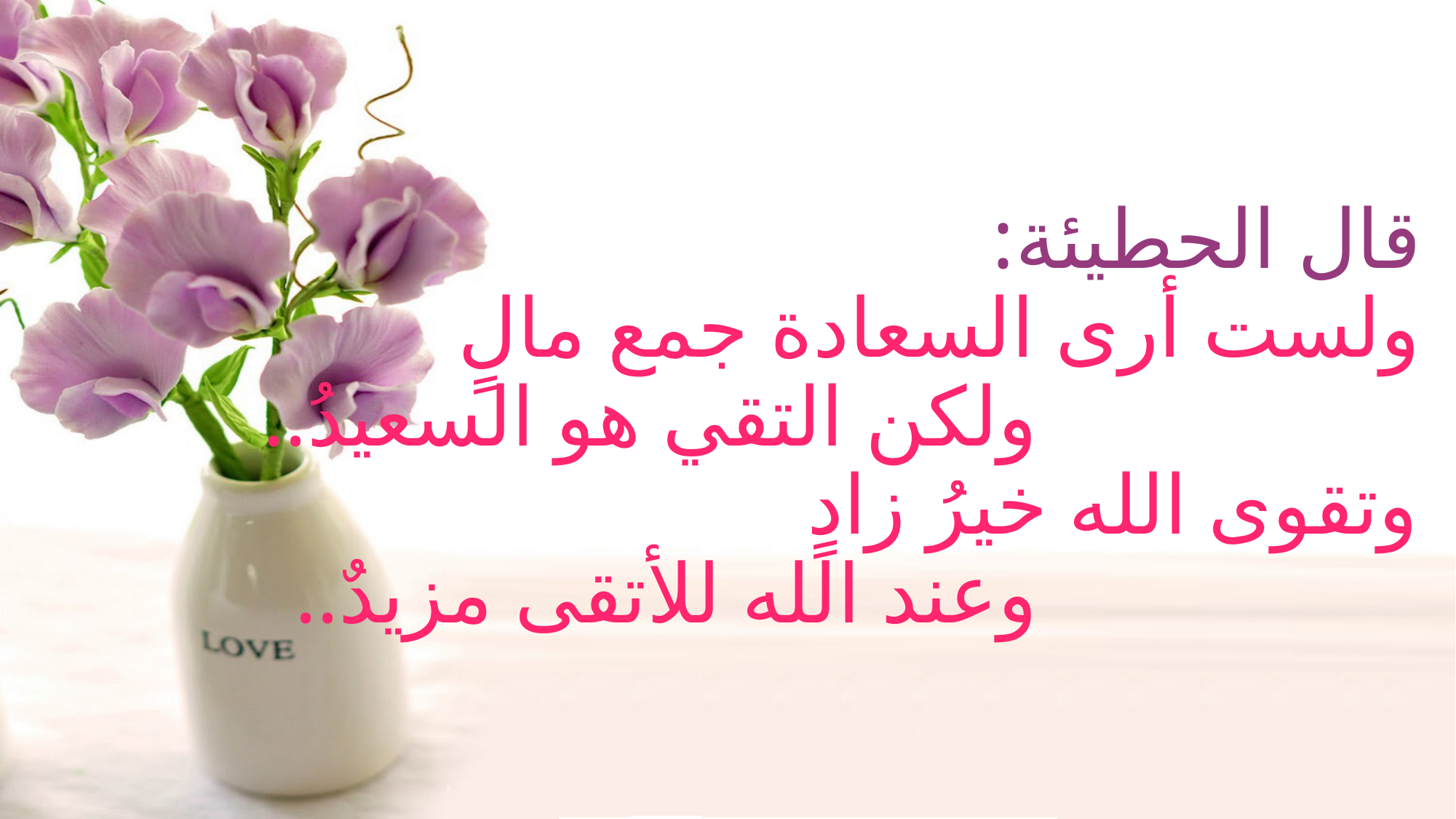

# قال الحطيئة: ولست أرى السعادة جمع مالٍ ولكن التقي هو السعيدُ.. وتقوى الله خيرُ زادٍ وعند الله للأتقى مزيدٌ..